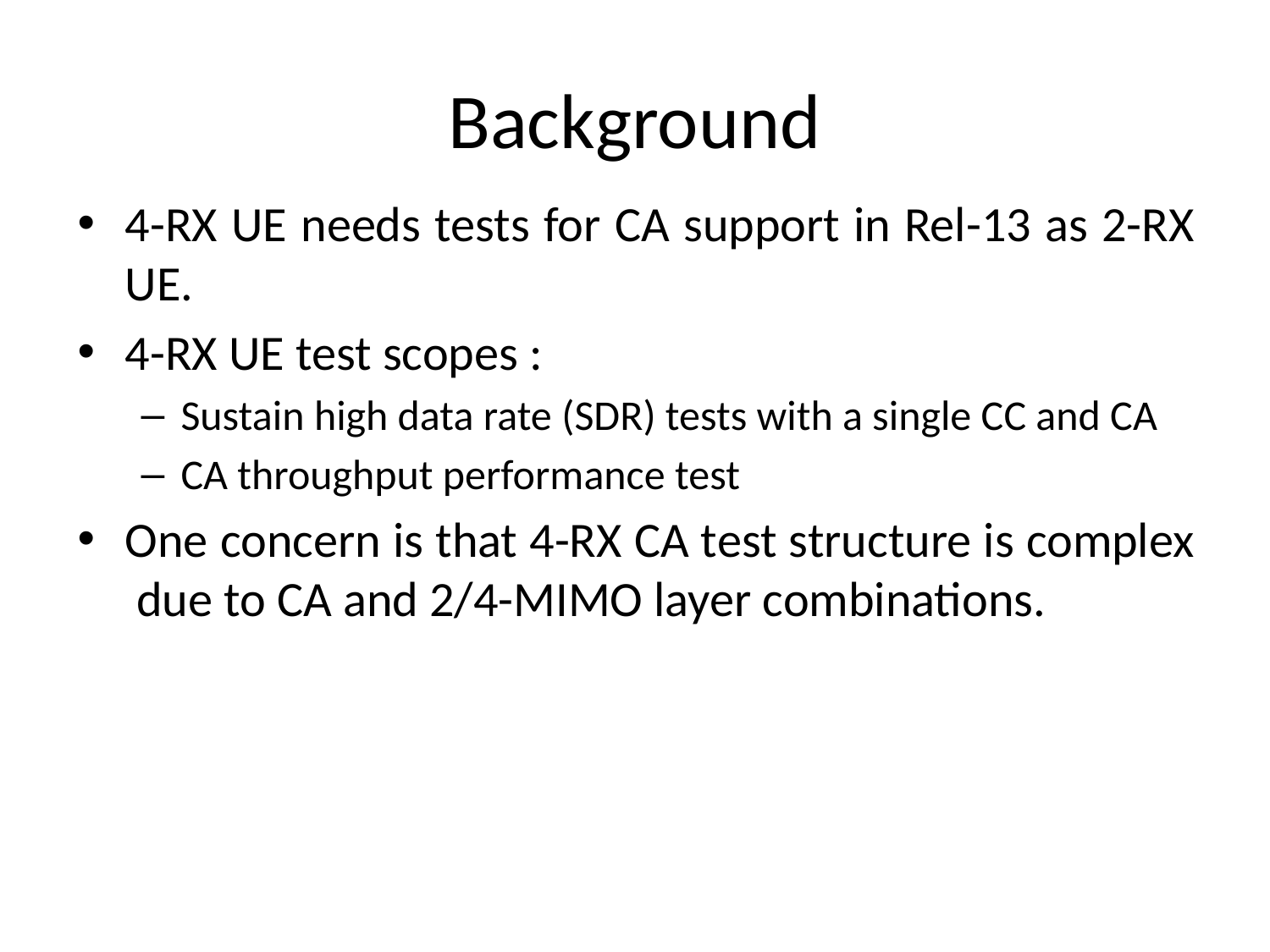

# Background

4-RX UE needs tests for CA support in Rel-13 as 2-RX UE.
4-RX UE test scopes :
Sustain high data rate (SDR) tests with a single CC and CA
CA throughput performance test
One concern is that 4-RX CA test structure is complex  due to CA and 2/4-MIMO layer combinations.